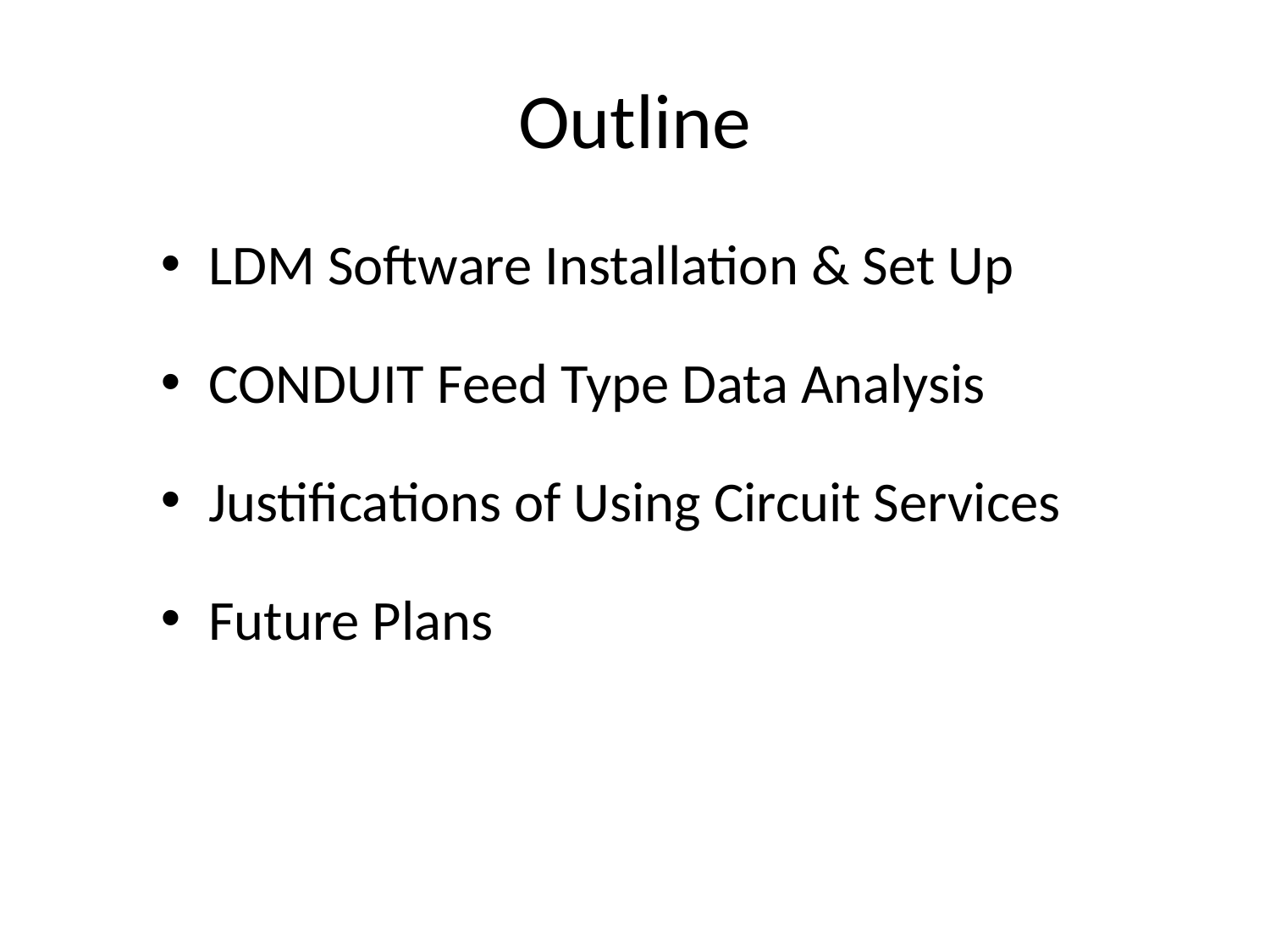

# Outline
LDM Software Installation & Set Up

CONDUIT Feed Type Data Analysis

Justifications of Using Circuit Services

Future Plans